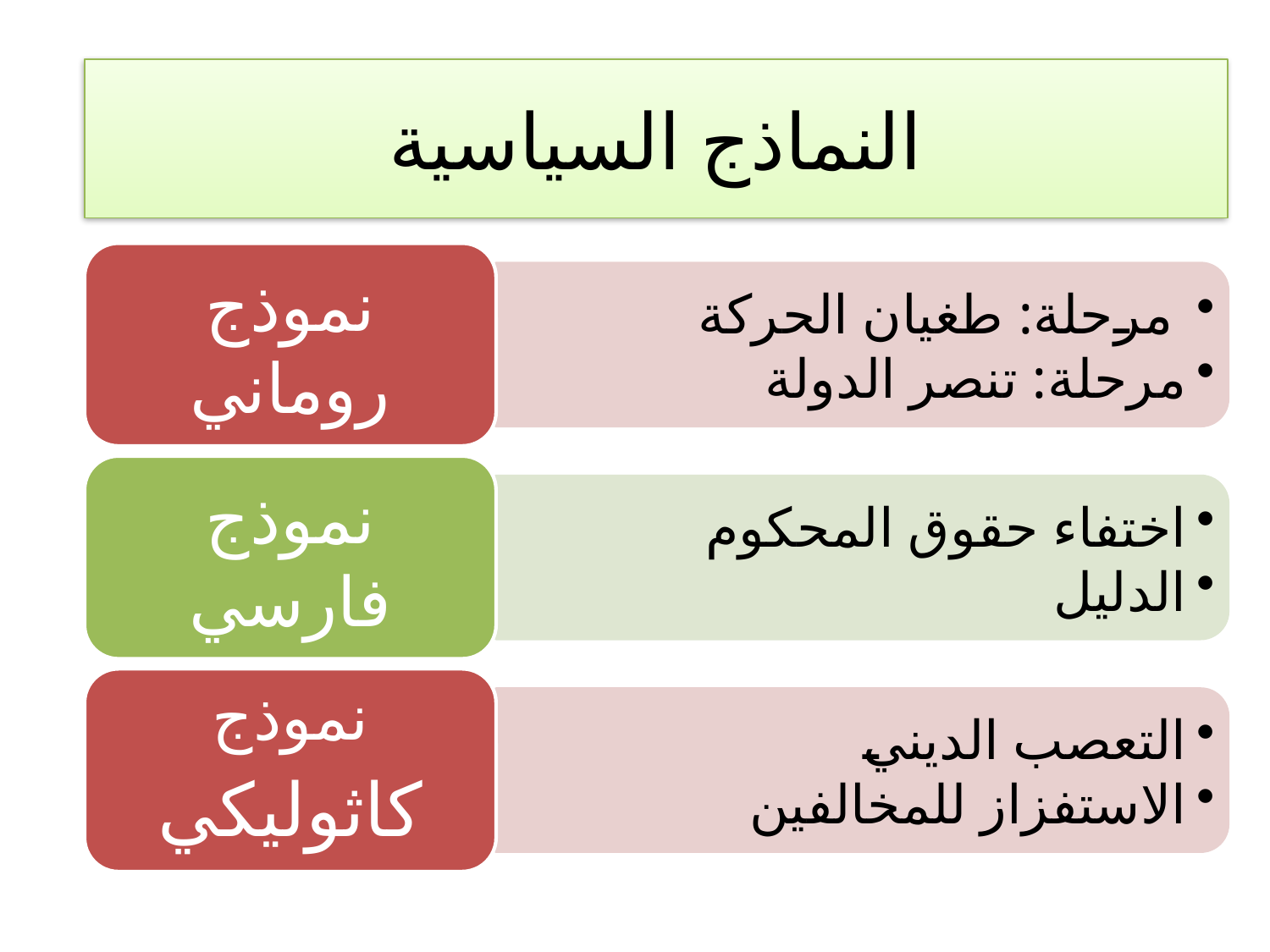

#
النماذج السياسية

نموذج روماني
نموذج فارسي
اختفاء حقوق المحكوم
الدليل
نموذج كاثوليكي
التعصب الديني
مرحلة: تنصر الدولة